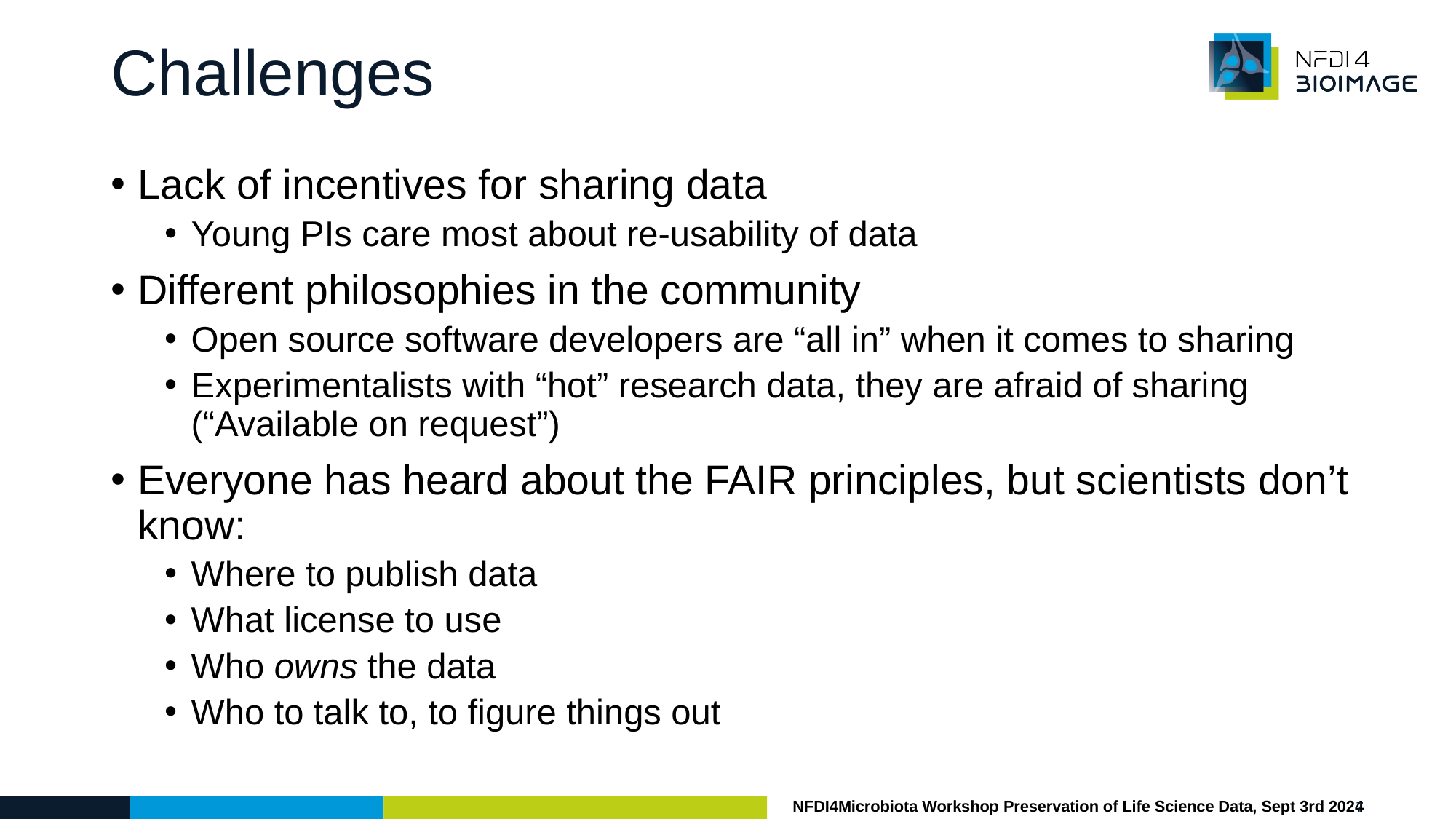

# Challenges
Lack of incentives for sharing data
Young PIs care most about re-usability of data
Different philosophies in the community
Open source software developers are “all in” when it comes to sharing
Experimentalists with “hot” research data, they are afraid of sharing
(“Available on request”)
Everyone has heard about the FAIR principles, but scientists don’t know:
Where to publish data
What license to use
Who owns the data
Who to talk to, to figure things out

7